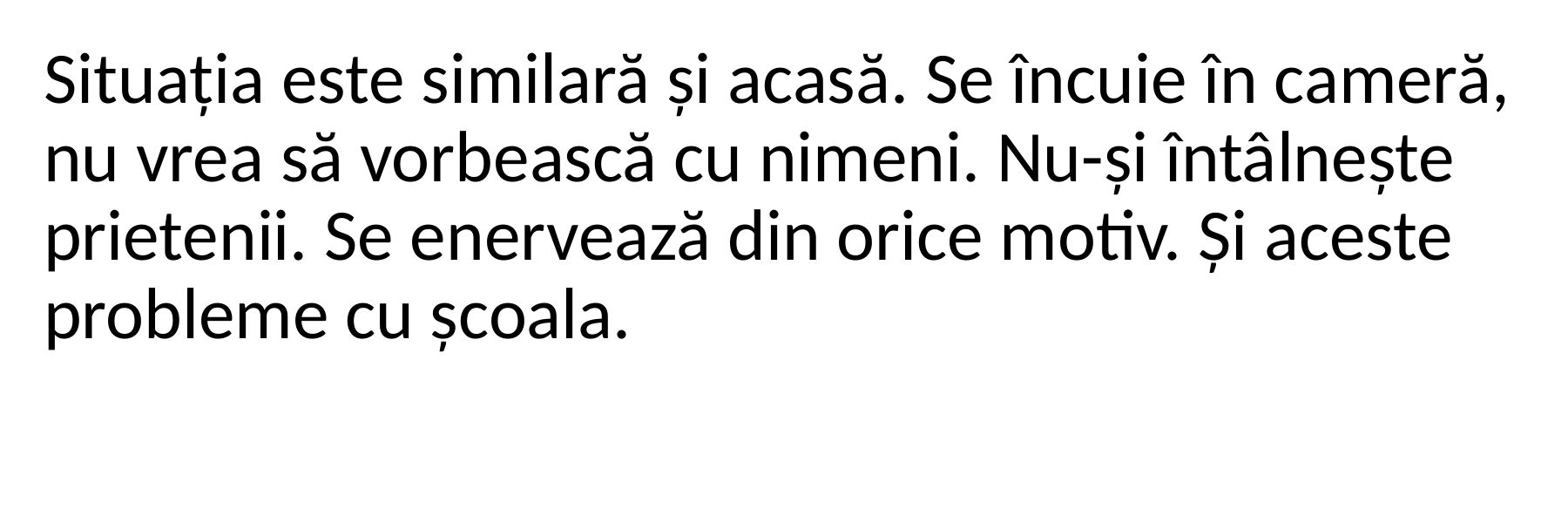

Situația este similară și acasă. Se încuie în cameră, nu vrea să vorbească cu nimeni. Nu-și întâlnește prietenii. Se enervează din orice motiv. Și aceste probleme cu școala.